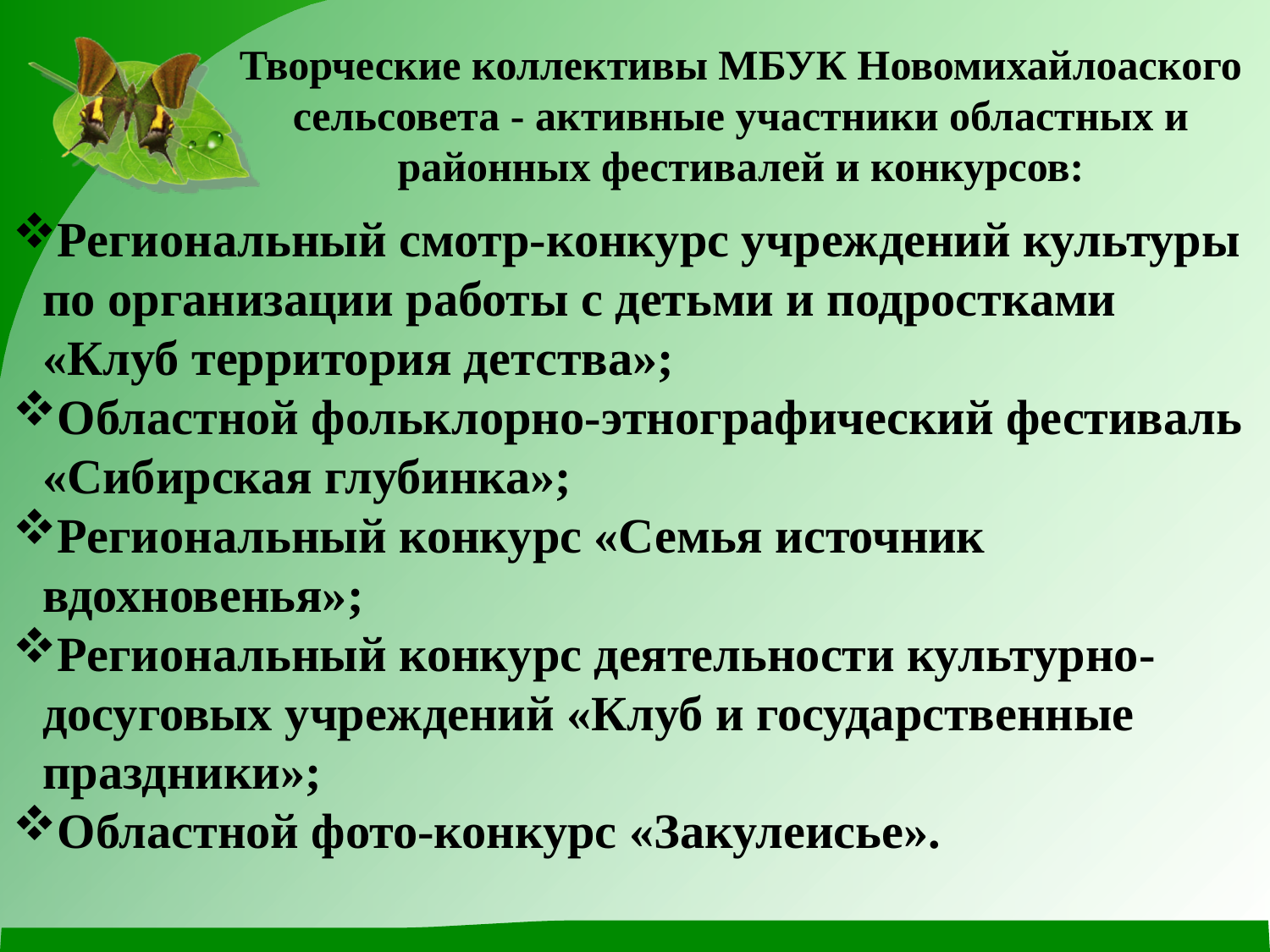

Творческие коллективы МБУК Новомихайлоаского сельсовета - активные участники областных и районных фестивалей и конкурсов:
Региональный смотр-конкурс учреждений культуры по организации работы с детьми и подростками «Клуб территория детства»;
Областной фольклорно-этнографический фестиваль «Сибирская глубинка»;
Региональный конкурс «Семья источник вдохновенья»;
Региональный конкурс деятельности культурно-досуговых учреждений «Клуб и государственные праздники»;
Областной фото-конкурс «Закулеисье».